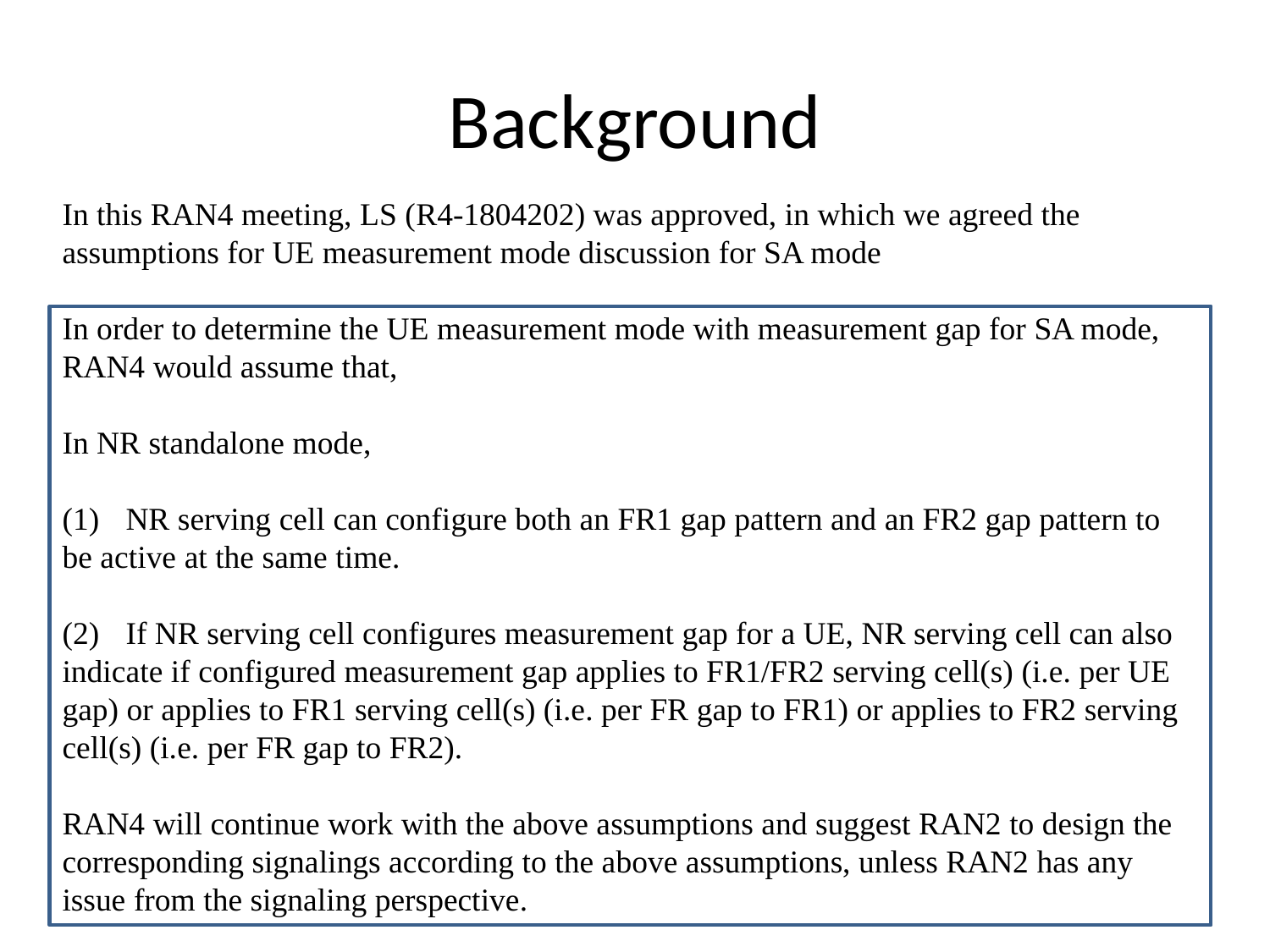

# Background
In this RAN4 meeting, LS (R4-1804202) was approved, in which we agreed the assumptions for UE measurement mode discussion for SA mode

In order to determine the UE measurement mode with measurement gap for SA mode, RAN4 would assume that,

In NR standalone mode,

(1)	NR serving cell can configure both an FR1 gap pattern and an FR2 gap pattern to be active at the same time.

(2)	If NR serving cell configures measurement gap for a UE, NR serving cell can also indicate if configured measurement gap applies to FR1/FR2 serving cell(s) (i.e. per UE gap) or applies to FR1 serving cell(s) (i.e. per FR gap to FR1) or applies to FR2 serving cell(s) (i.e. per FR gap to FR2).

RAN4 will continue work with the above assumptions and suggest RAN2 to design the corresponding signalings according to the above assumptions, unless RAN2 has any issue from the signaling perspective.